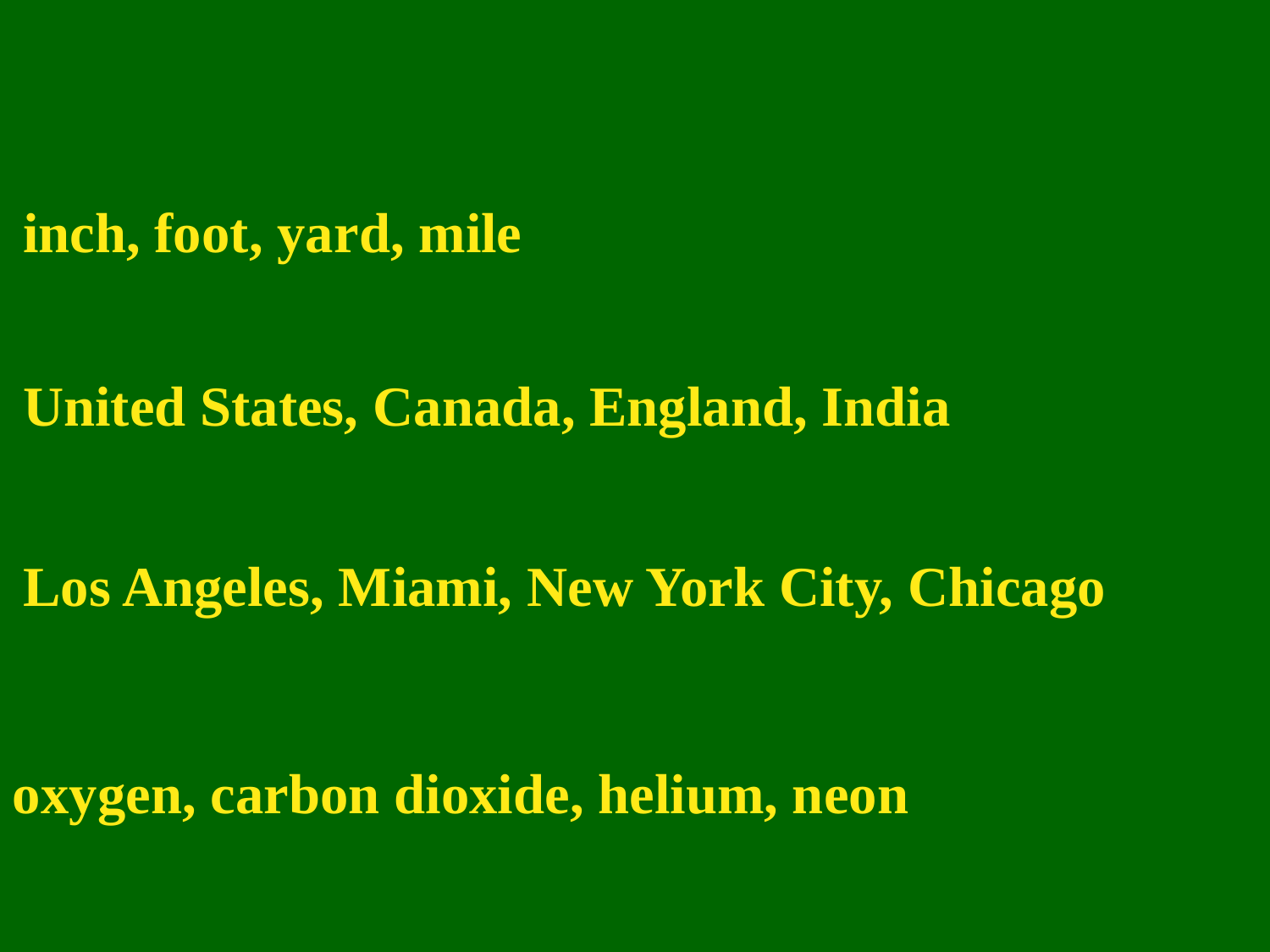

inch, foot, yard, mile
United States, Canada, England, India

Los Angeles, Miami, New York City, Chicago
oxygen, carbon dioxide, helium, neon